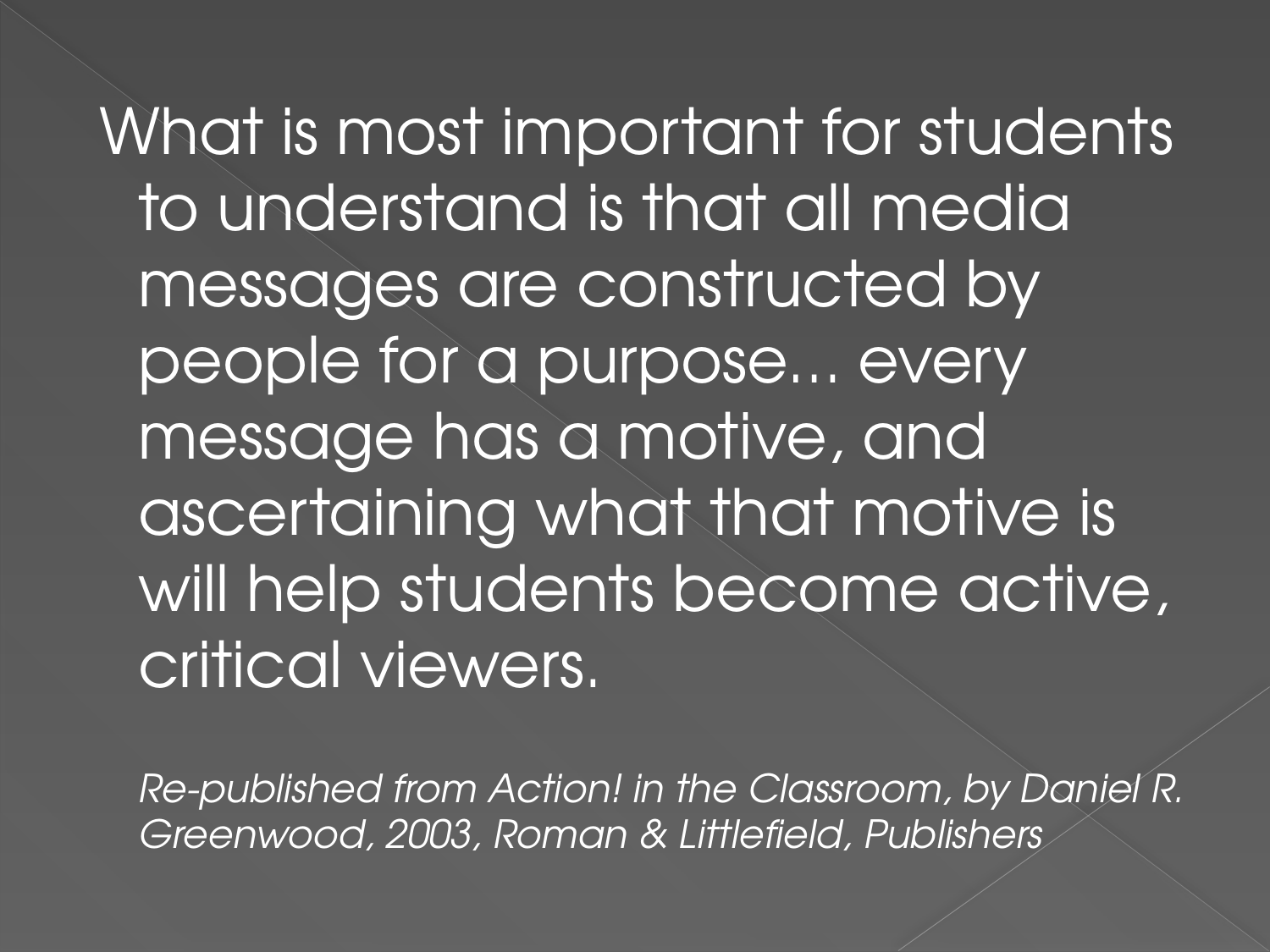

What is most important for students to understand is that all media messages are constructed by people for a purpose… every message has a motive, and ascertaining what that motive is will help students become active, critical viewers.
Re-published from Action! in the Classroom, by Daniel R. Greenwood, 2003, Roman & Littlefield, Publishers